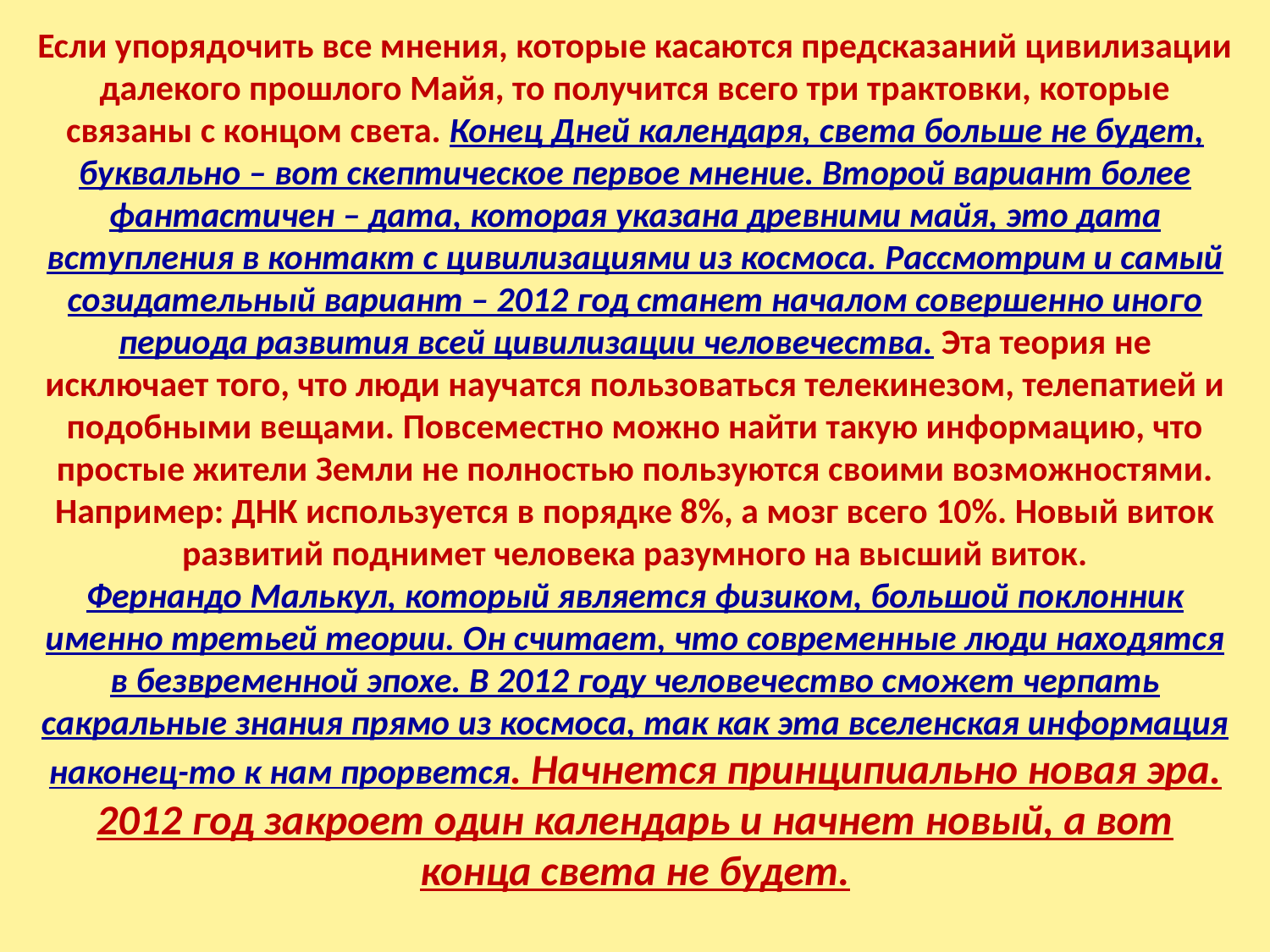

Если упорядочить все мнения, которые касаются предсказаний цивилизации далекого прошлого Майя, то получится всего три трактовки, которые связаны с концом света. Конец Дней календаря, света больше не будет, буквально – вот скептическое первое мнение. Второй вариант более фантастичен – дата, которая указана древними майя, это дата вступления в контакт с цивилизациями из космоса. Рассмотрим и самый созидательный вариант – 2012 год станет началом совершенно иного периода развития всей цивилизации человечества. Эта теория не исключает того, что люди научатся пользоваться телекинезом, телепатией и подобными вещами. Повсеместно можно найти такую информацию, что простые жители Земли не полностью пользуются своими возможностями. Например: ДНК используется в порядке 8%, а мозг всего 10%. Новый виток развитий поднимет человека разумного на высший виток.
Фернандо Малькул, который является физиком, большой поклонник именно третьей теории. Он считает, что современные люди находятся в безвременной эпохе. В 2012 году человечество сможет черпать сакральные знания прямо из космоса, так как эта вселенская информация наконец-то к нам прорвется. Начнется принципиально новая эра. 2012 год закроет один календарь и начнет новый, а вот конца света не будет.